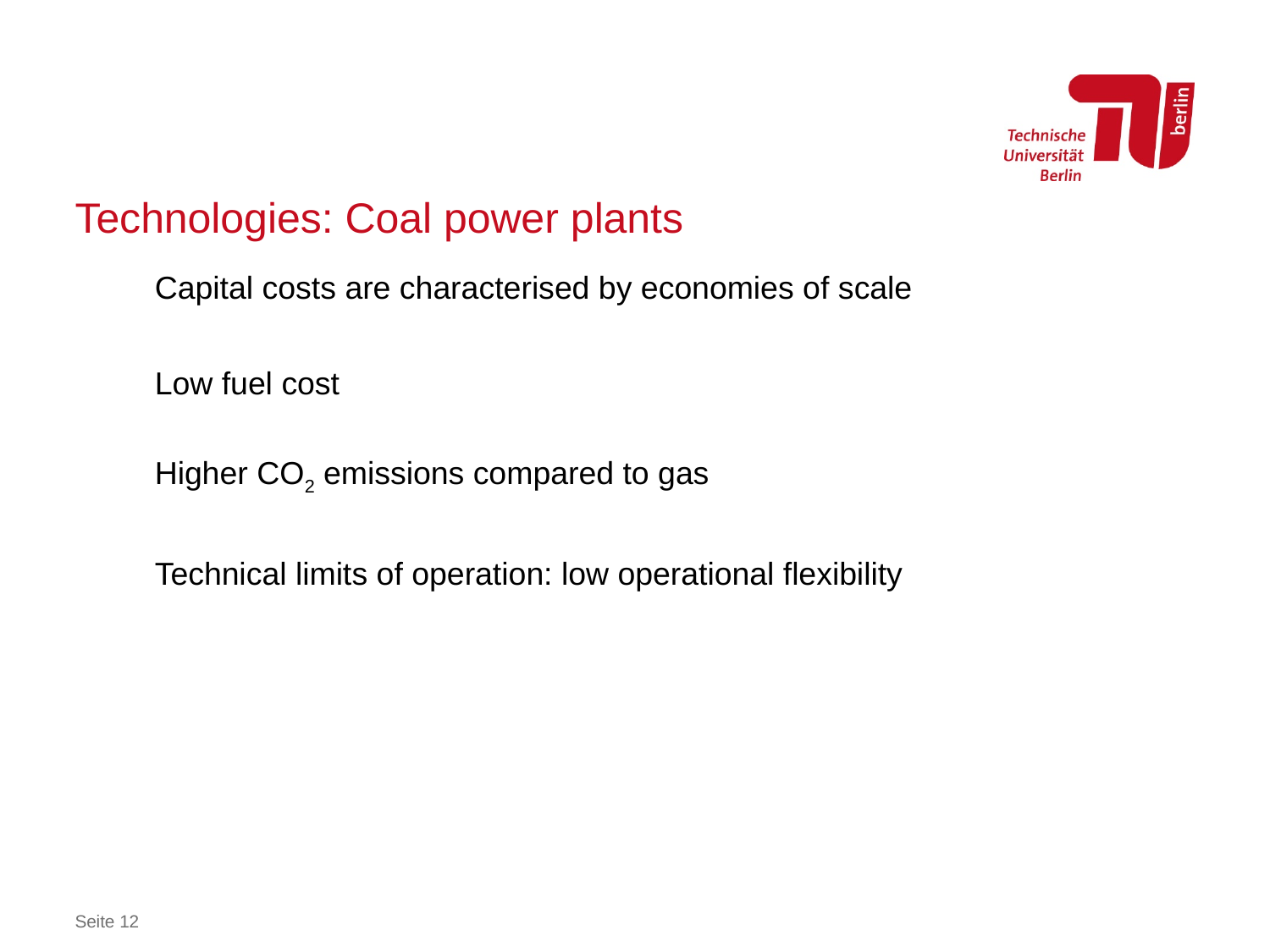

# Technologies: Coal power plants
Capital costs are characterised by economies of scale

Low fuel cost

Higher CO2 emissions compared to gas

Technical limits of operation: low operational flexibility

Seite 12